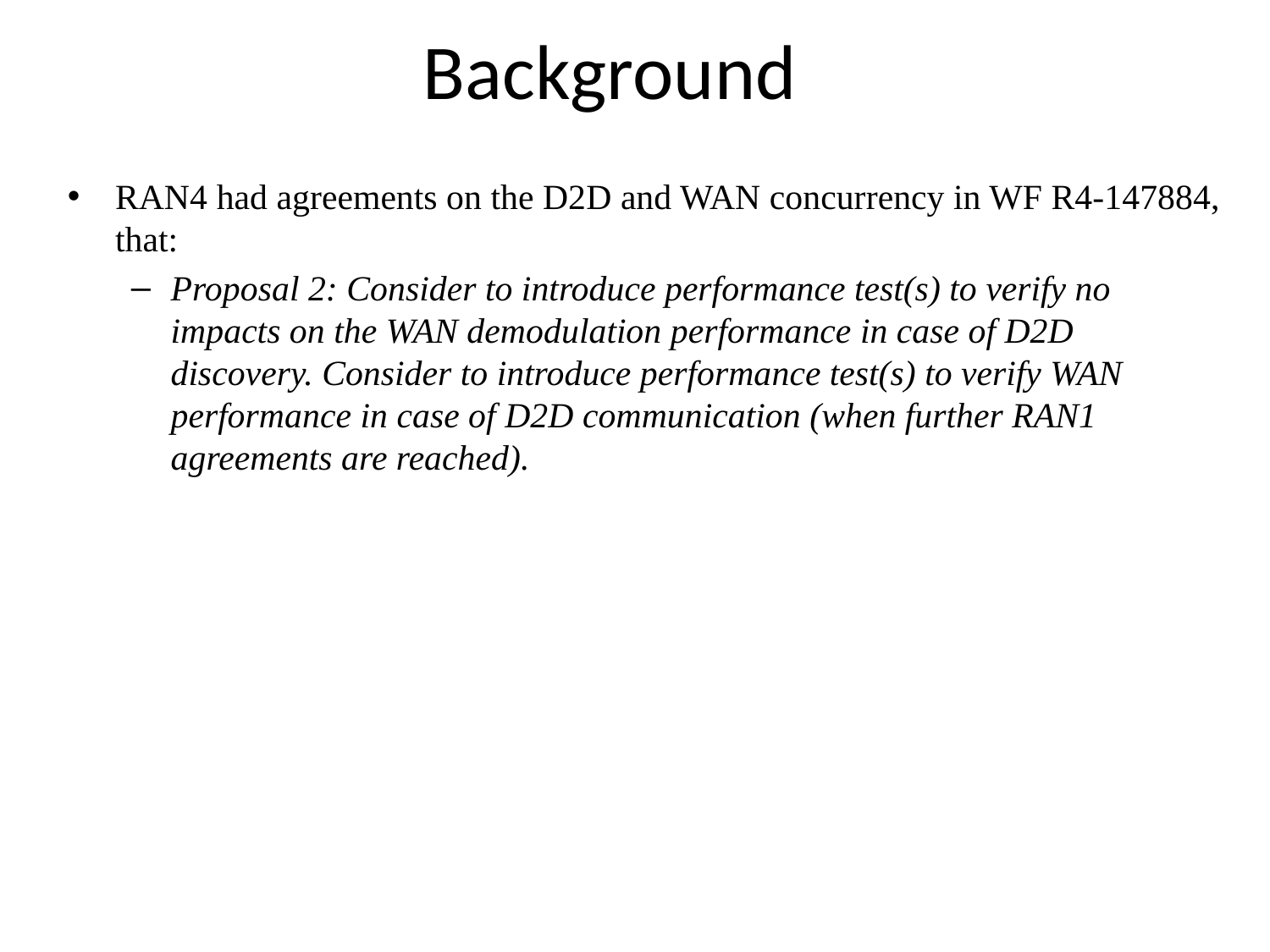

# Background

RAN4 had agreements on the D2D and WAN concurrency in WF R4-147884, that:
Proposal 2: Consider to introduce performance test(s) to verify no impacts on the WAN demodulation performance in case of D2D discovery. Consider to introduce performance test(s) to verify WAN performance in case of D2D communication (when further RAN1 agreements are reached).